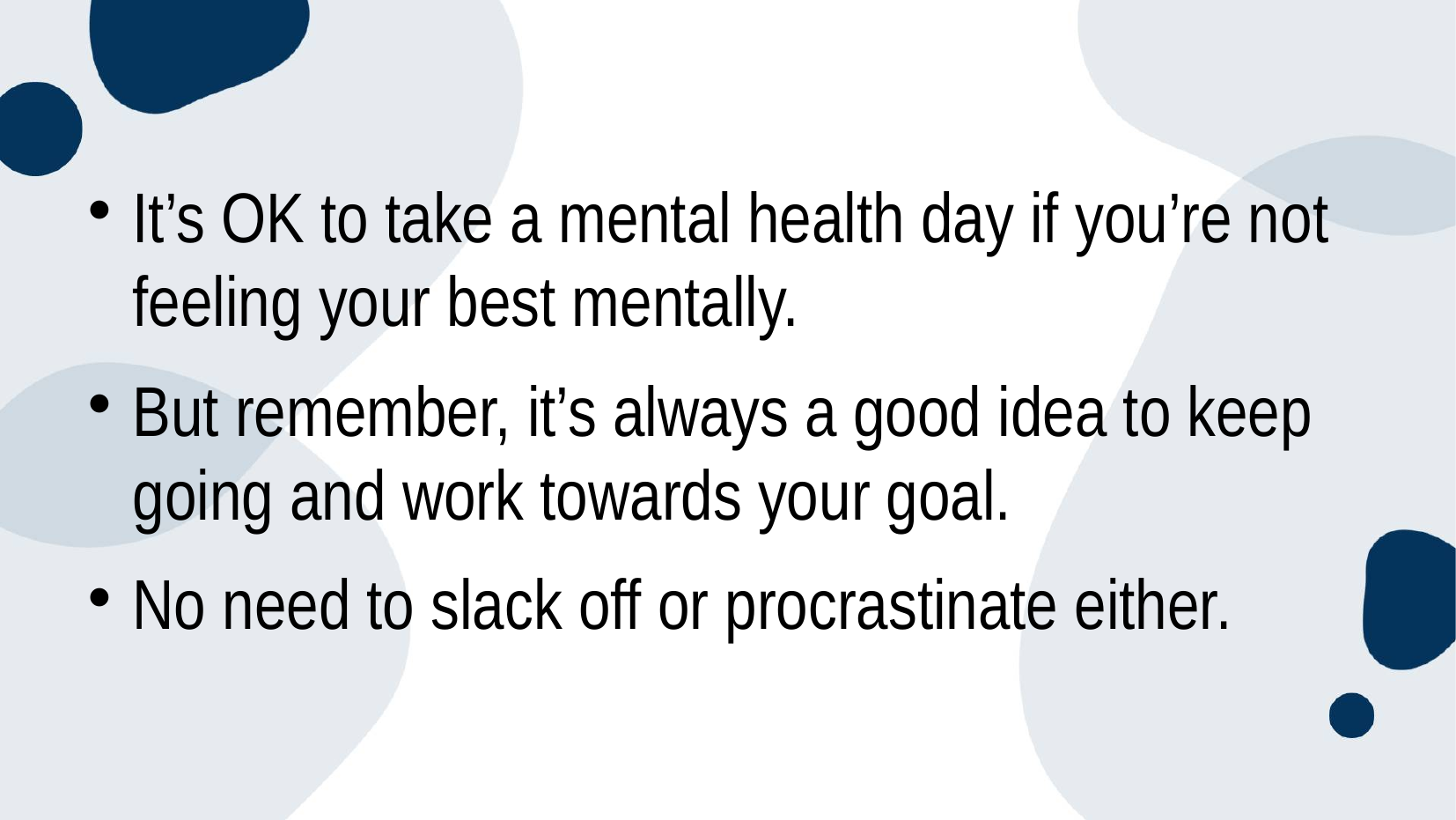

#
It’s OK to take a mental health day if you’re not feeling your best mentally.
But remember, it’s always a good idea to keep going and work towards your goal.
No need to slack off or procrastinate either.